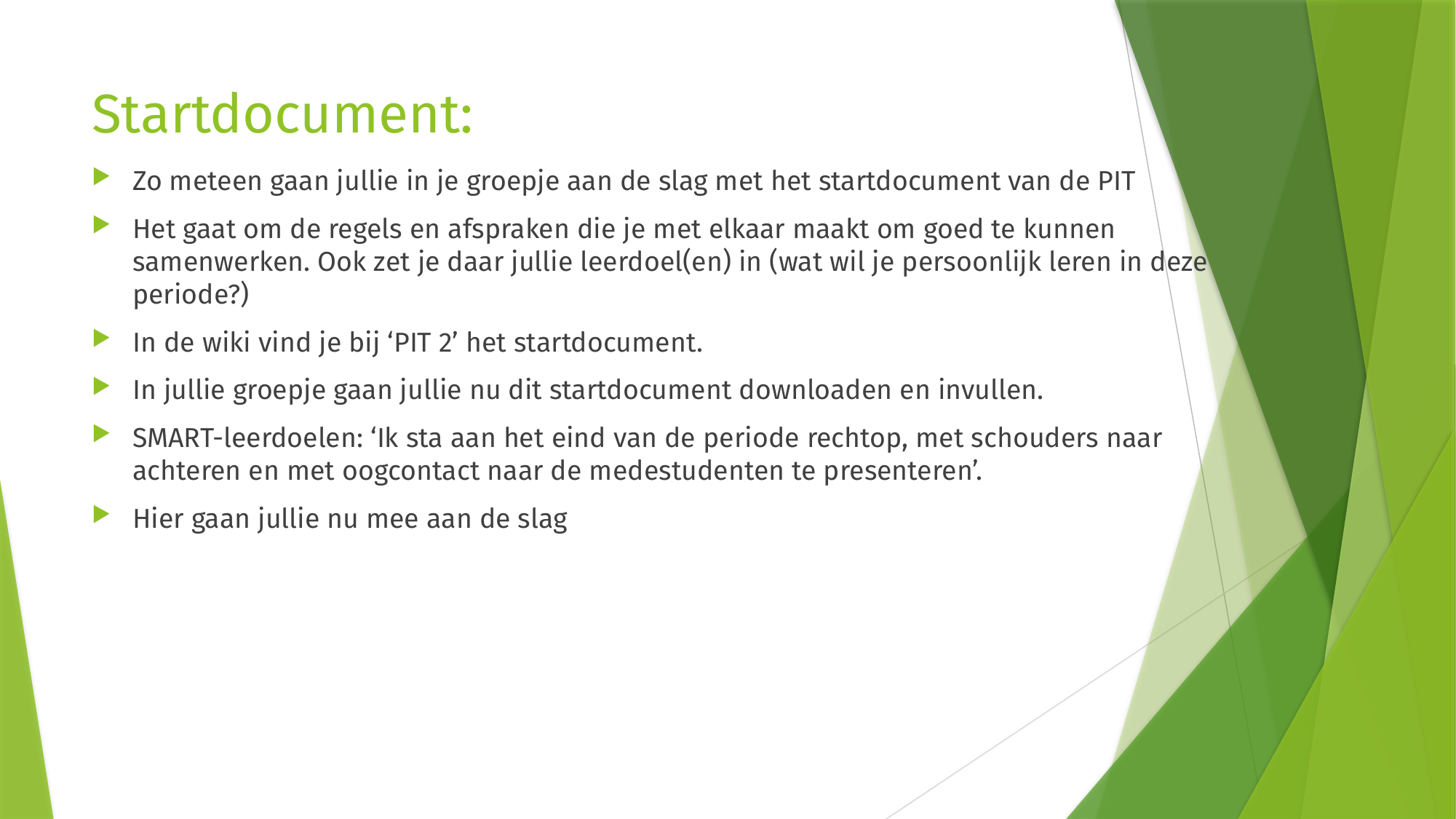

# Startdocument:
Zo meteen gaan jullie in je groepje aan de slag met het startdocument van de PIT
Het gaat om de regels en afspraken die je met elkaar maakt om goed te kunnen samenwerken. Ook zet je daar jullie leerdoel(en) in (wat wil je persoonlijk leren in deze periode?)
In de wiki vind je bij ‘PIT 2’ het startdocument.
In jullie groepje gaan jullie nu dit startdocument downloaden en invullen.
SMART-leerdoelen: ‘Ik sta aan het eind van de periode rechtop, met schouders naar achteren en met oogcontact naar de medestudenten te presenteren’.
Hier gaan jullie nu mee aan de slag